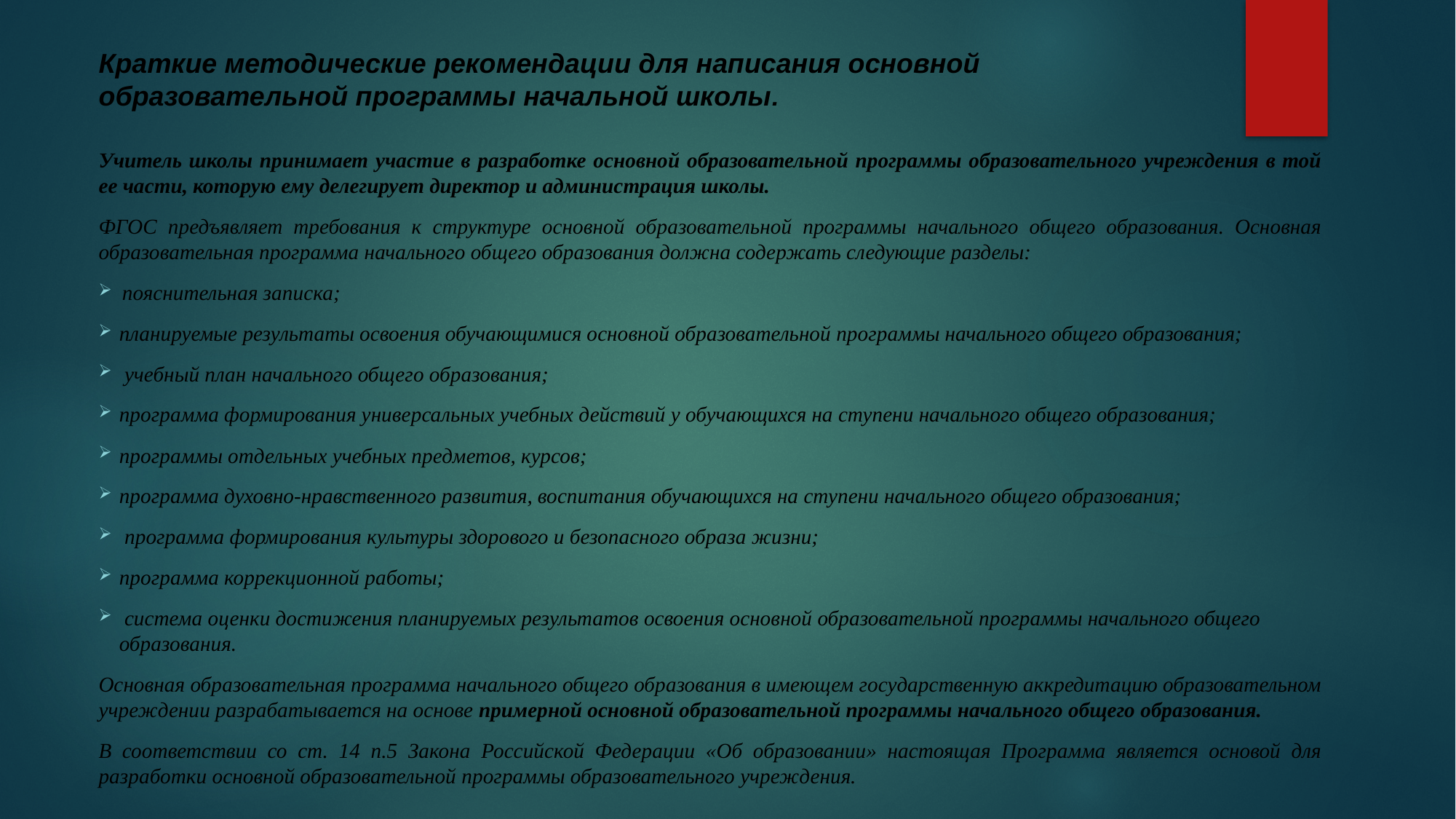

# Краткие методические рекомендации для написания основной образовательной программы начальной школы.
Учитель школы принимает участие в разработке основной образовательной программы образовательного учреждения в той ее части, которую ему делегирует директор и администрация школы.
ФГОС предъявляет требования к структуре основной образовательной программы начального общего образования. Основная образовательная программа начального общего образования должна содержать следующие разделы:
 пояснительная записка;
планируемые результаты освоения обучающимися основной образовательной программы начального общего образования;
 учебный план начального общего образования;
программа формирования универсальных учебных действий у обучающихся на ступени начального общего образования;
программы отдельных учебных предметов, курсов;
программа духовно‐нравственного развития, воспитания обучающихся на ступени начального общего образования;
 программа формирования культуры здорового и безопасного образа жизни;
программа коррекционной работы;
 система оценки достижения планируемых результатов освоения основной образовательной программы начального общего образования.
Основная образовательная программа начального общего образования в имеющем государственную аккредитацию образовательном учреждении разрабатывается на основе примерной основной образовательной программы начального общего образования.
В соответствии со ст. 14 п.5 Закона Российской Федерации «Об образовании» настоящая Программа является основой для разработки основной образовательной программы образовательного учреждения.